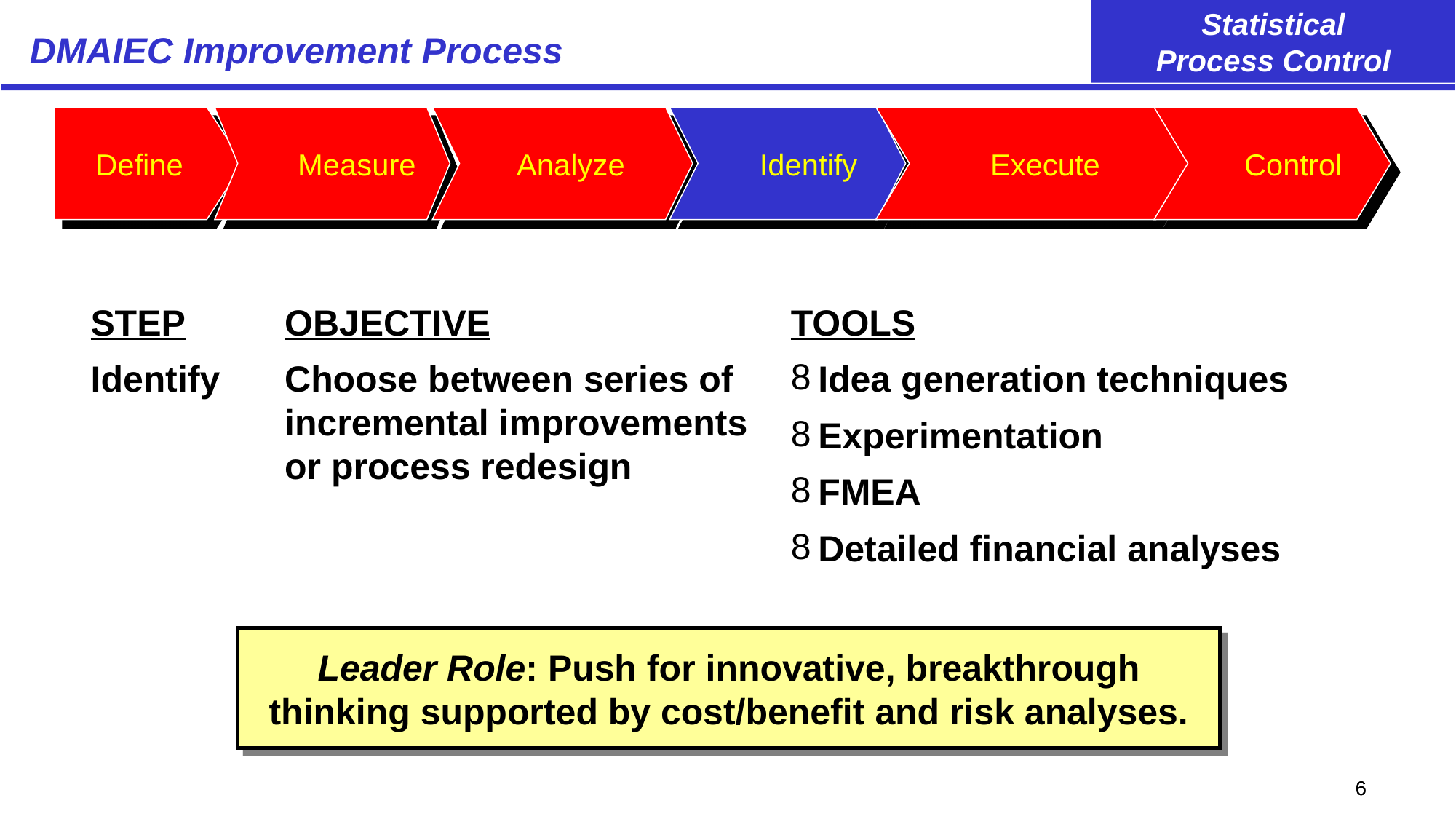

# DMAIEC Improvement Process
Define
   Measure
  Analyze
     Identify
   Execute
     Control
STEP
Identify

OBJECTIVE
Choose between series of incremental improvements or process redesign
TOOLS
Idea generation techniques
Experimentation
FMEA
Detailed financial analyses
Leader Role: Push for innovative, breakthrough thinking supported by cost/benefit and risk analyses.